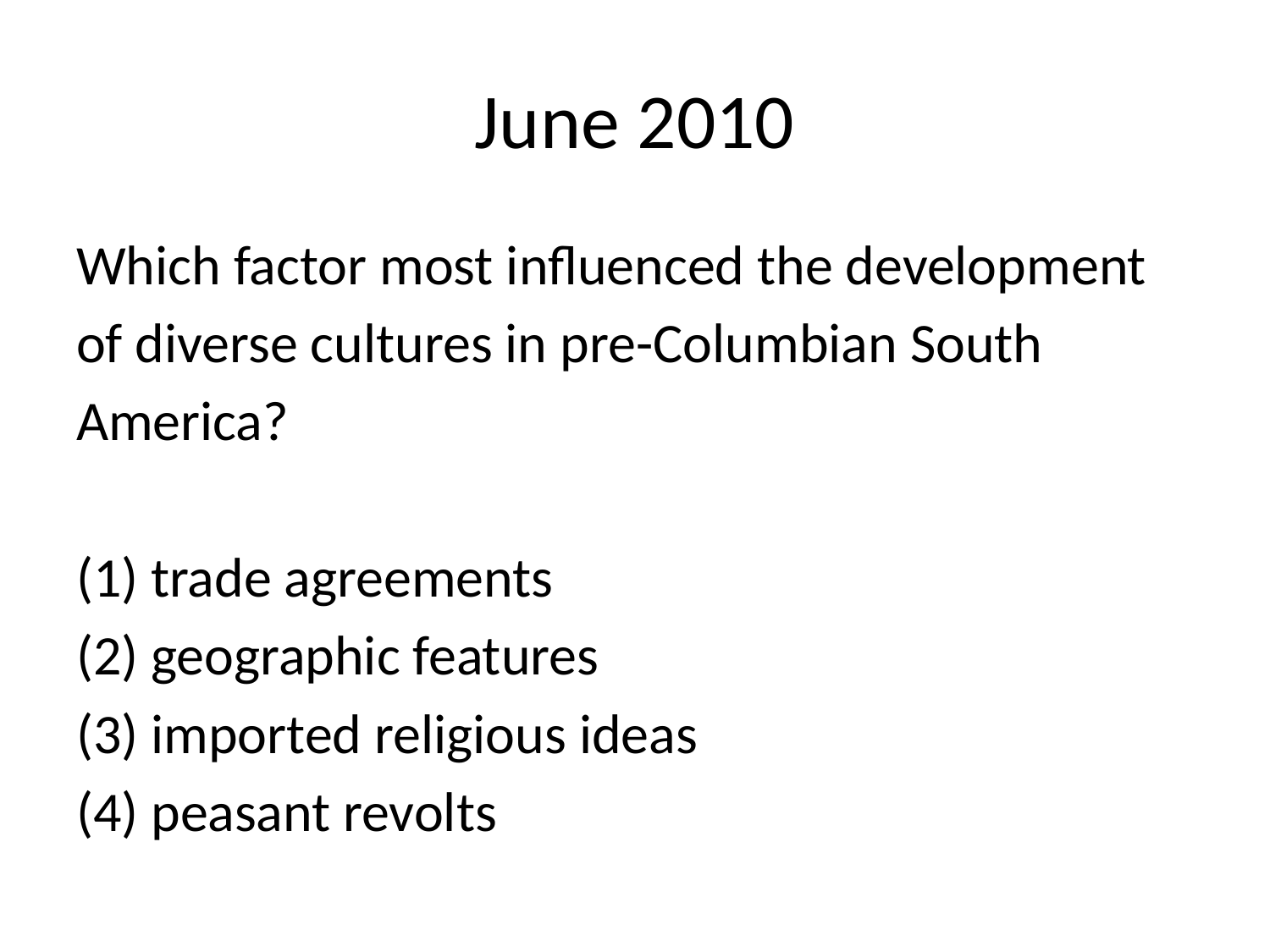

# June 2010
Which factor most influenced the development
of diverse cultures in pre-Columbian South
America?

(1) trade agreements
(2) geographic features
(3) imported religious ideas
(4) peasant revolts